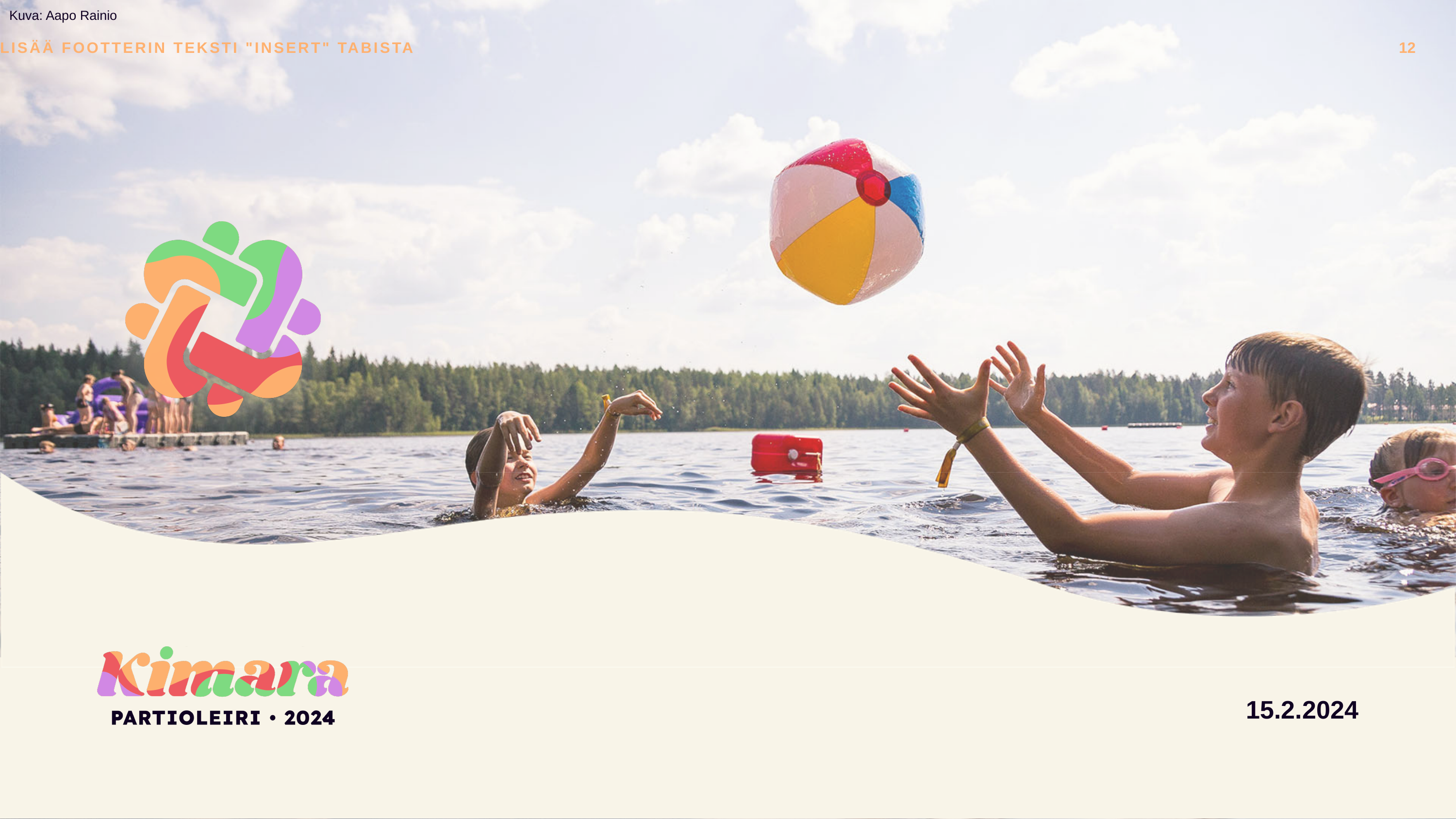

LISÄÄ FOOTTERIN TEKSTI "INSERT" TABISTA
12
#
15.2.2024